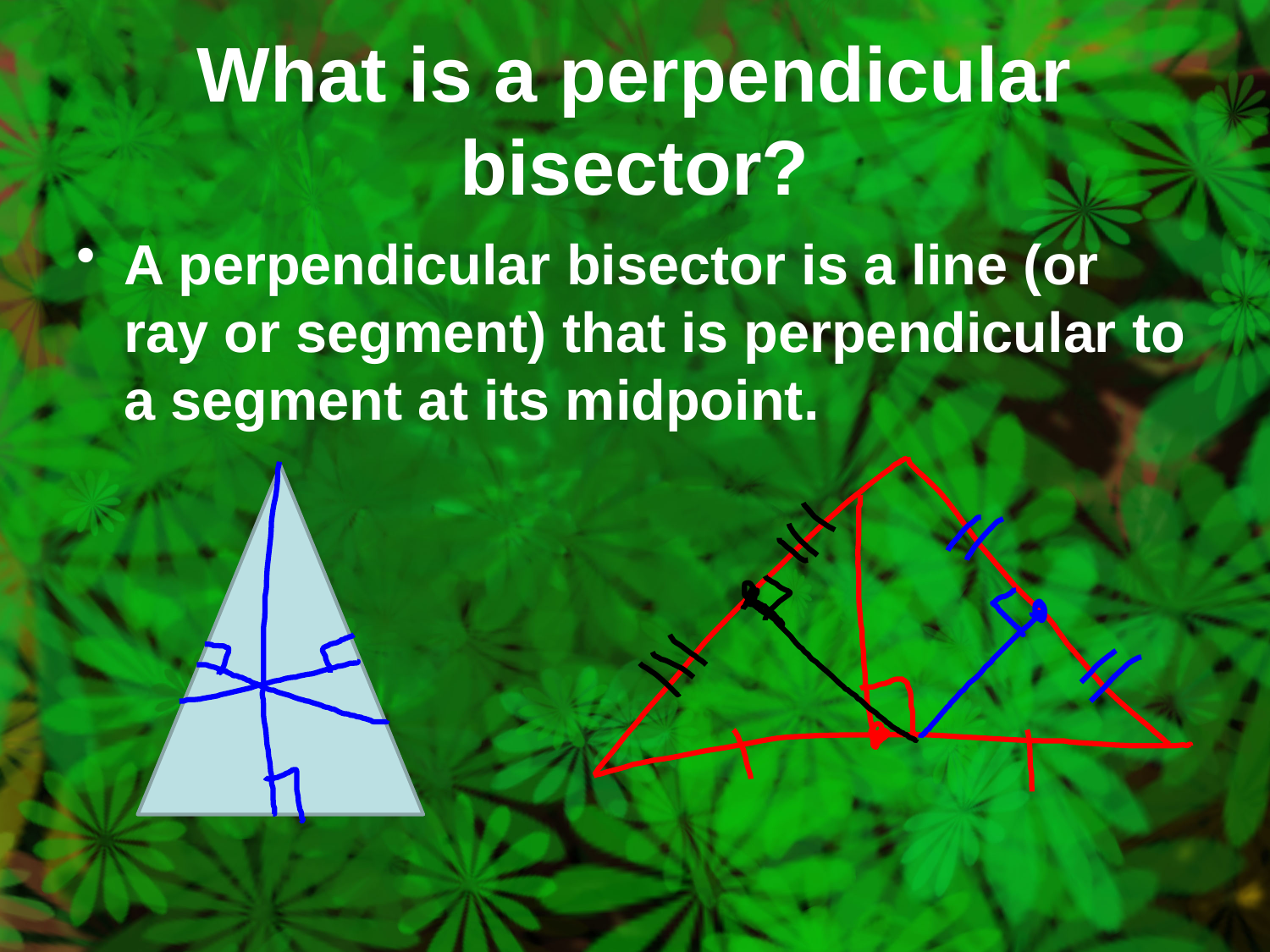

# What is a perpendicular bisector?
A perpendicular bisector is a line (or ray or segment) that is perpendicular to a segment at its midpoint.